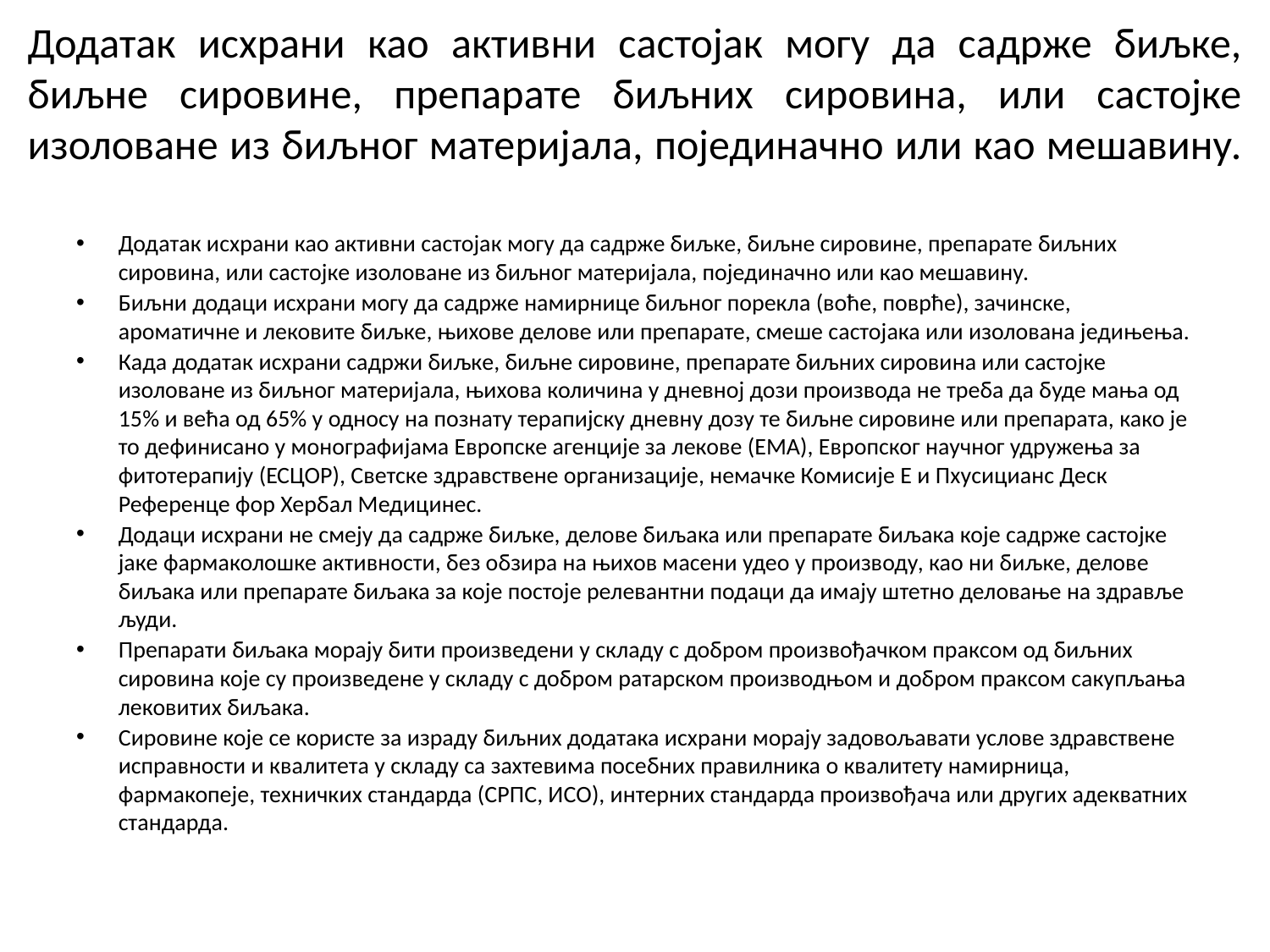

# Додатак исхрани као активни састојак могу да садрже биљке, биљне сировине, препарате биљних сировина, или састојке изоловане из биљног материјала, појединачно или као мешавину.
Додатак исхрани као активни састојак могу да садрже биљке, биљне сировине, препарате биљних сировина, или састојке изоловане из биљног материјала, појединачно или као мешавину.
Биљни додаци исхрани могу да садрже намирнице биљног порекла (воће, поврће), зачинске, ароматичне и лековите биљке, њихове делове или препарате, смеше састојака или изолована једињења.
Када додатак исхрани садржи биљке, биљне сировине, препарате биљних сировина или састојке изоловане из биљног материјала, њихова количина у дневној дози производа не треба да буде мања од 15% и већа од 65% у односу на познату терапијску дневну дозу те биљне сировине или препарата, како је то дефинисано у монографијама Европске агенције за лекове (ЕМА), Европског научног удружења за фитотерапију (ЕСЦОР), Светске здравствене организације, немачке Комисије Е и Пхyсицианс Деск Референце фор Хербал Медицинес.
Додаци исхрани не смеју да садрже биљке, делове биљака или препарате биљака које садрже састојке јаке фармаколошке активности, без обзира на њихов масени удео у производу, као ни биљке, делове биљака или препарате биљака за које постоје релевантни подаци да имају штетно деловање на здравље људи.
Препарати биљака морају бити произведени у складу с добром произвођачком праксом од биљних сировина које су произведене у складу с добром ратарском производњом и добром праксом сакупљања лековитих биљака.
Сировине које се користе за израду биљних додатака исхрани морају задовољавати услове здравствене исправности и квалитета у складу са захтевима посебних правилника о квалитету намирница, фармакопеје, техничких стандарда (СРПС, ИСО), интерних стандарда произвођача или других адекватних стандарда.